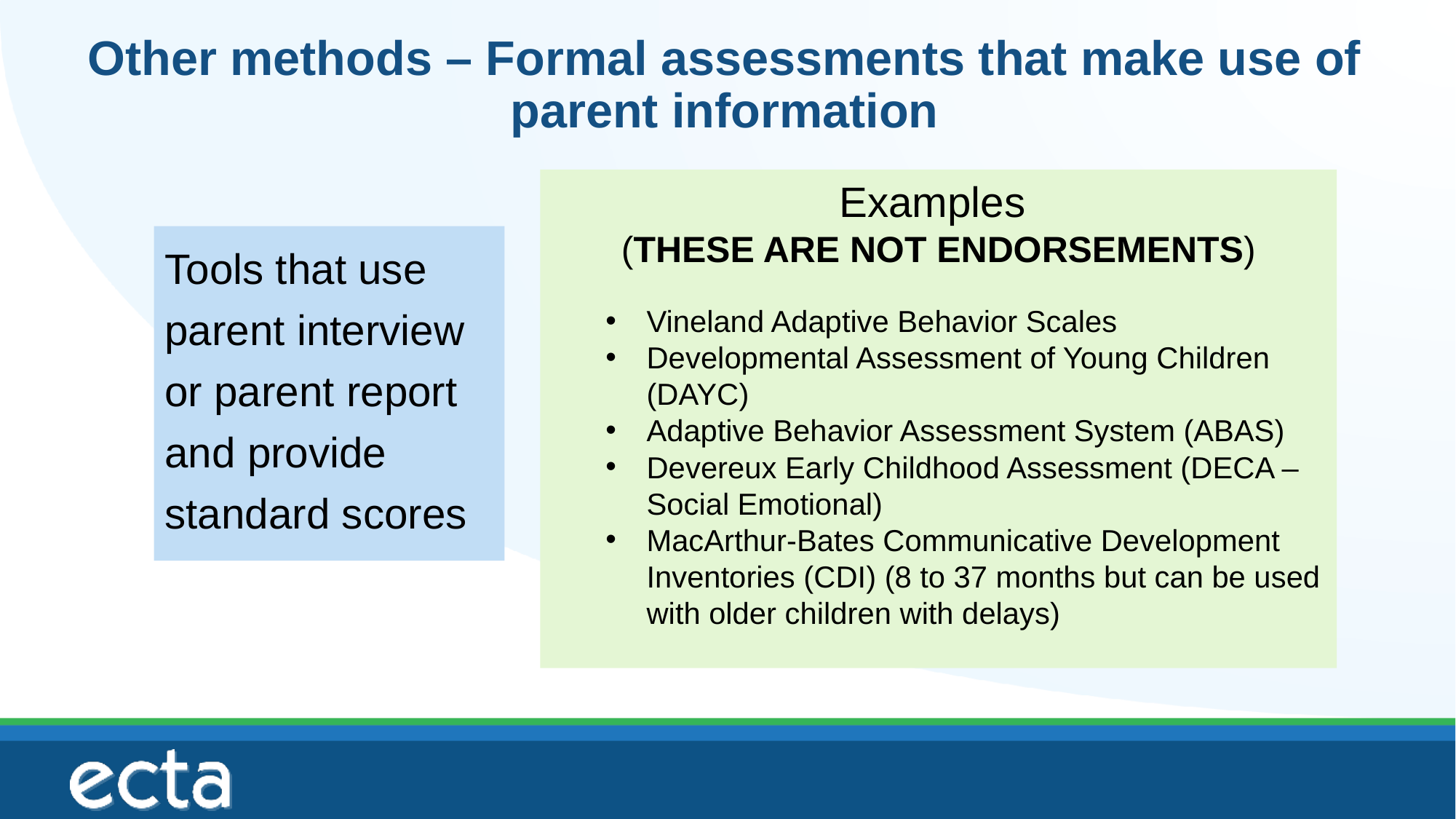

# Other methods – Formal assessments that make use of parent information
Examples
(THESE ARE NOT ENDORSEMENTS)

Vineland Adaptive Behavior Scales
Developmental Assessment of Young Children (DAYC)
Adaptive Behavior Assessment System (ABAS)
Devereux Early Childhood Assessment (DECA – Social Emotional)
MacArthur-Bates Communicative Development Inventories (CDI) (8 to 37 months but can be used with older children with delays)

Tools that use parent interview or parent report and provide standard scores